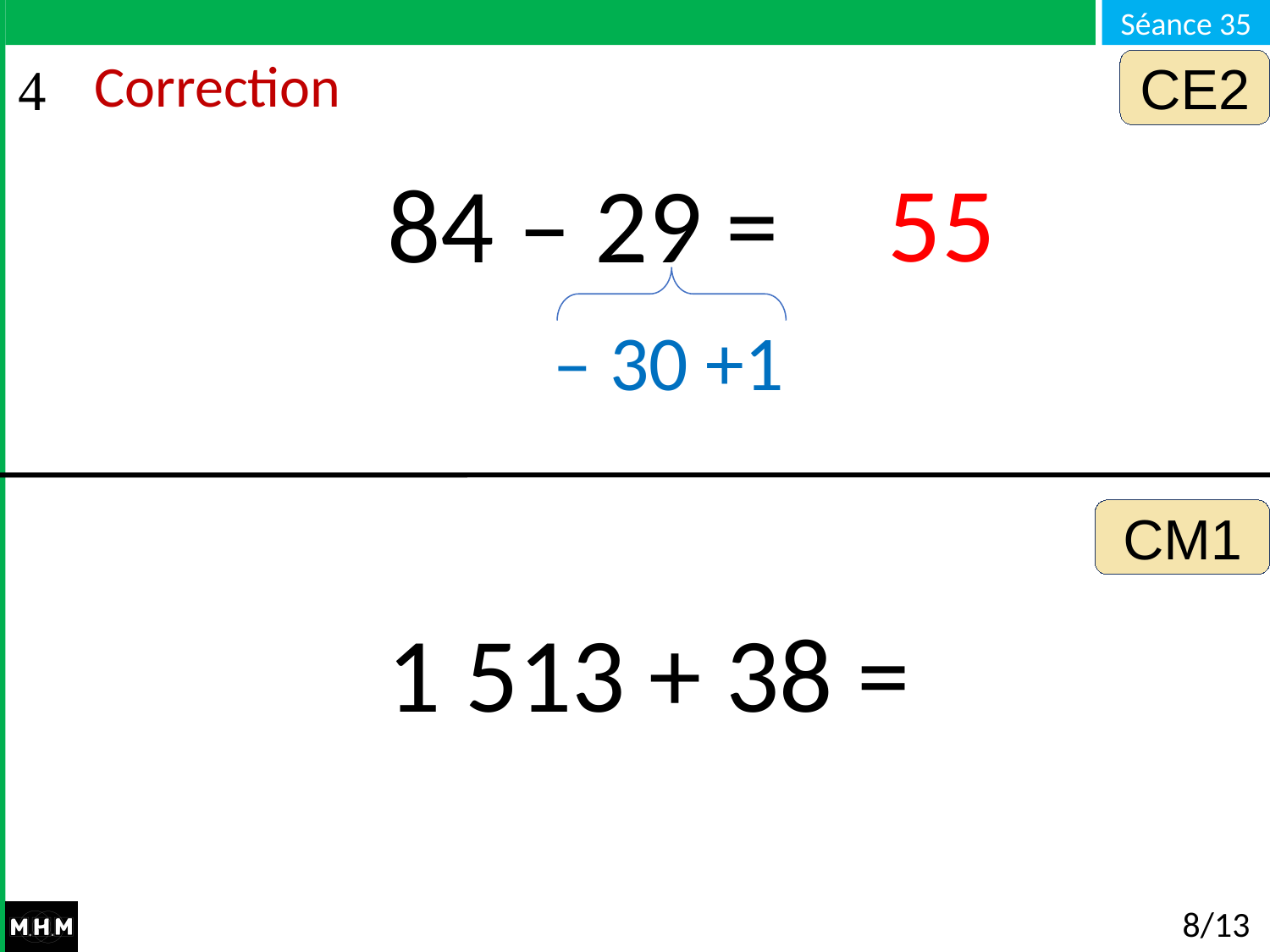

CE2
# Correction
55
84 – 29 =

– 30 +1

CM1
1 513 + 38 =
8/13